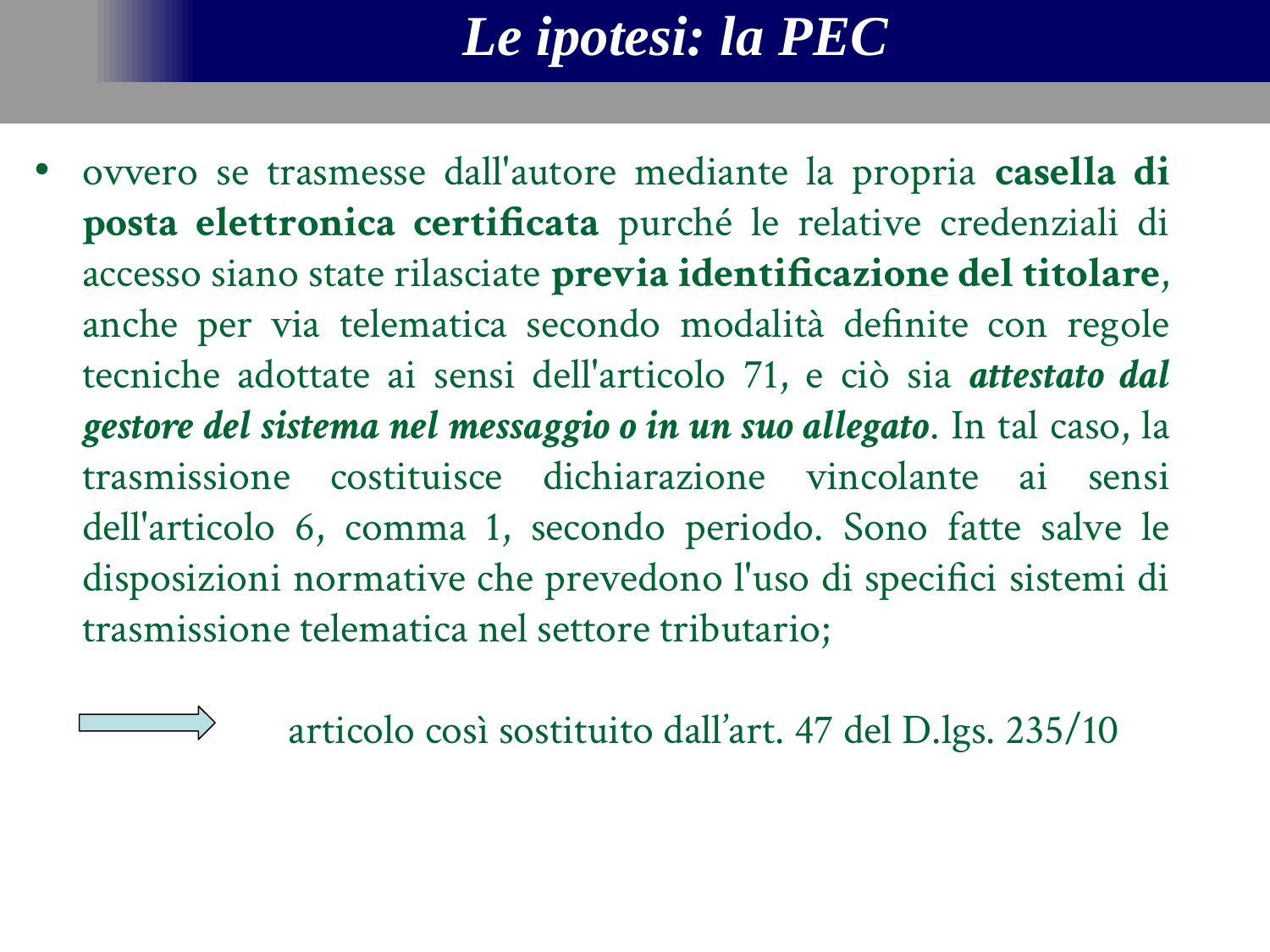

Le ipotesi: la PEC
ovvero se trasmesse dall'autore mediante la propria casella di posta elettronica certificata purché le relative credenziali di accesso siano state rilasciate previa identificazione del titolare, anche per via telematica secondo modalità definite con regole tecniche adottate ai sensi dell'articolo 71, e ciò sia attestato dal gestore del sistema nel messaggio o in un suo allegato. In tal caso, la trasmissione costituisce dichiarazione vincolante ai sensi dell'articolo 6, comma 1, secondo periodo. Sono fatte salve le disposizioni normative che prevedono l'uso di specifici sistemi di trasmissione telematica nel settore tributario;

		articolo così sostituito dall’art. 47 del D.lgs. 235/10